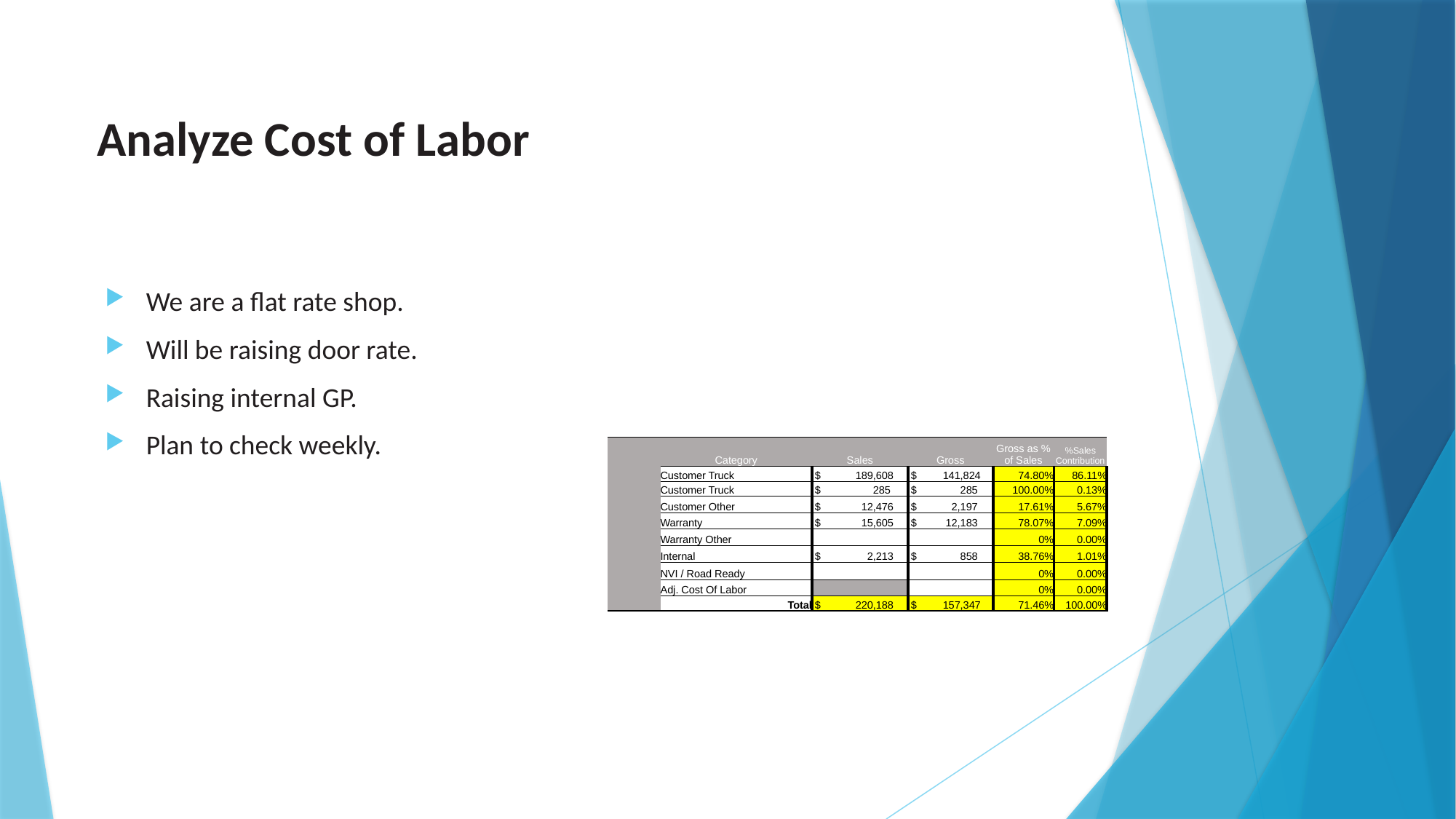

# Analyze Cost of Labor

We are a flat rate shop.
Will be raising door rate.
Raising internal GP.
Plan to check weekly.

|  | Category | Sales | Gross | Gross as % of Sales | %Sales Contribution |
| --- | --- | --- | --- | --- | --- |
|  | Customer Truck | $ 189,608 | $ 141,824 | 74.80% | 86.11% |
|  | Customer Truck | $ 285 | $ 285 | 100.00% | 0.13% |
|  | Customer Other | $ 12,476 | $ 2,197 | 17.61% | 5.67% |
|  | Warranty | $ 15,605 | $ 12,183 | 78.07% | 7.09% |
|  | Warranty Other |  |  | 0% | 0.00% |
|  | Internal | $ 2,213 | $ 858 | 38.76% | 1.01% |
|  | NVI / Road Ready |  |  | 0% | 0.00% |
|  | Adj. Cost Of Labor |  |  | 0% | 0.00% |
|  | Total | $ 220,188 | $ 157,347 | 71.46% | 100.00% |